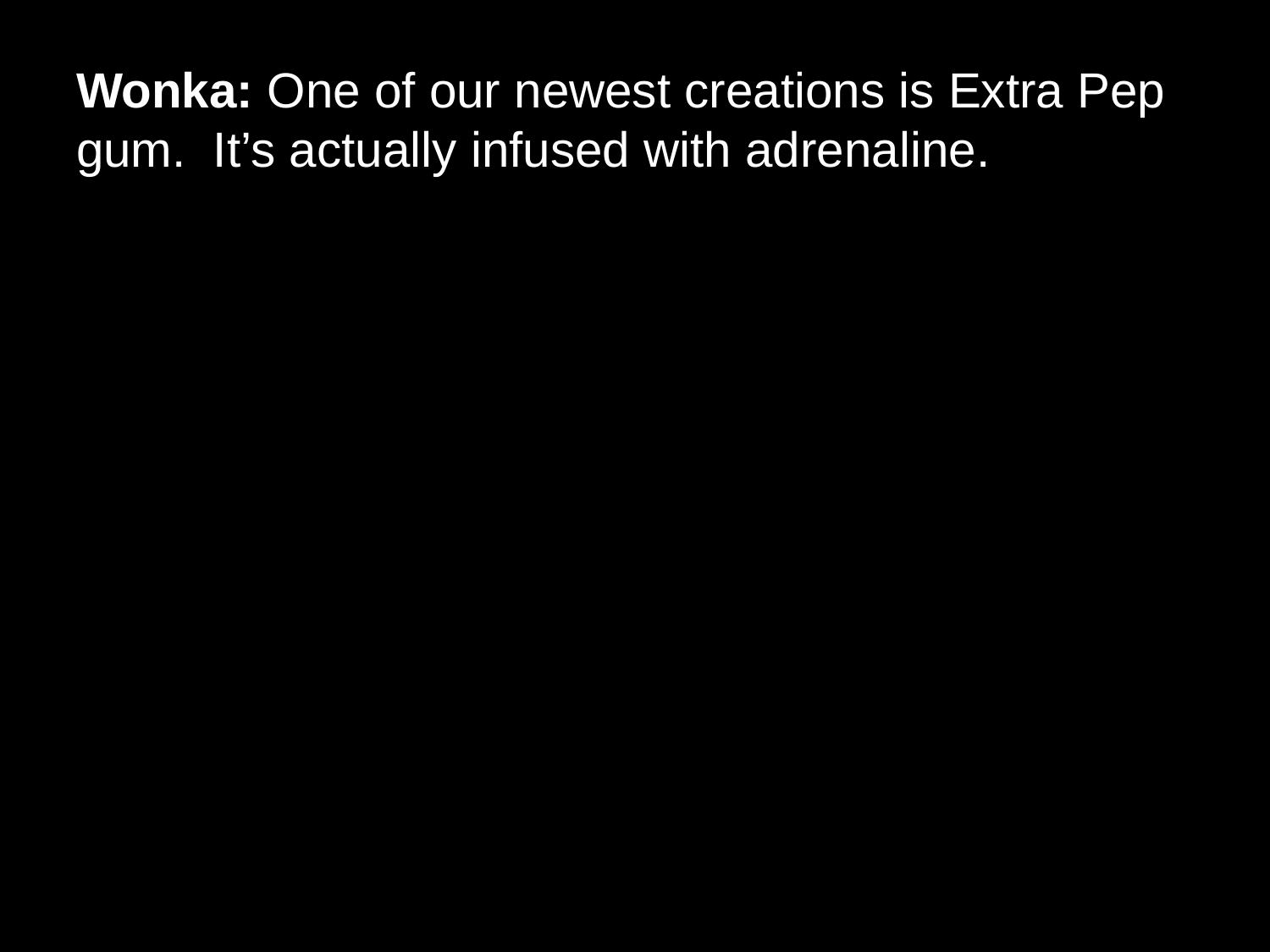

# Wonka: One of our newest creations is Extra Pep gum.  It’s actually infused with adrenaline.